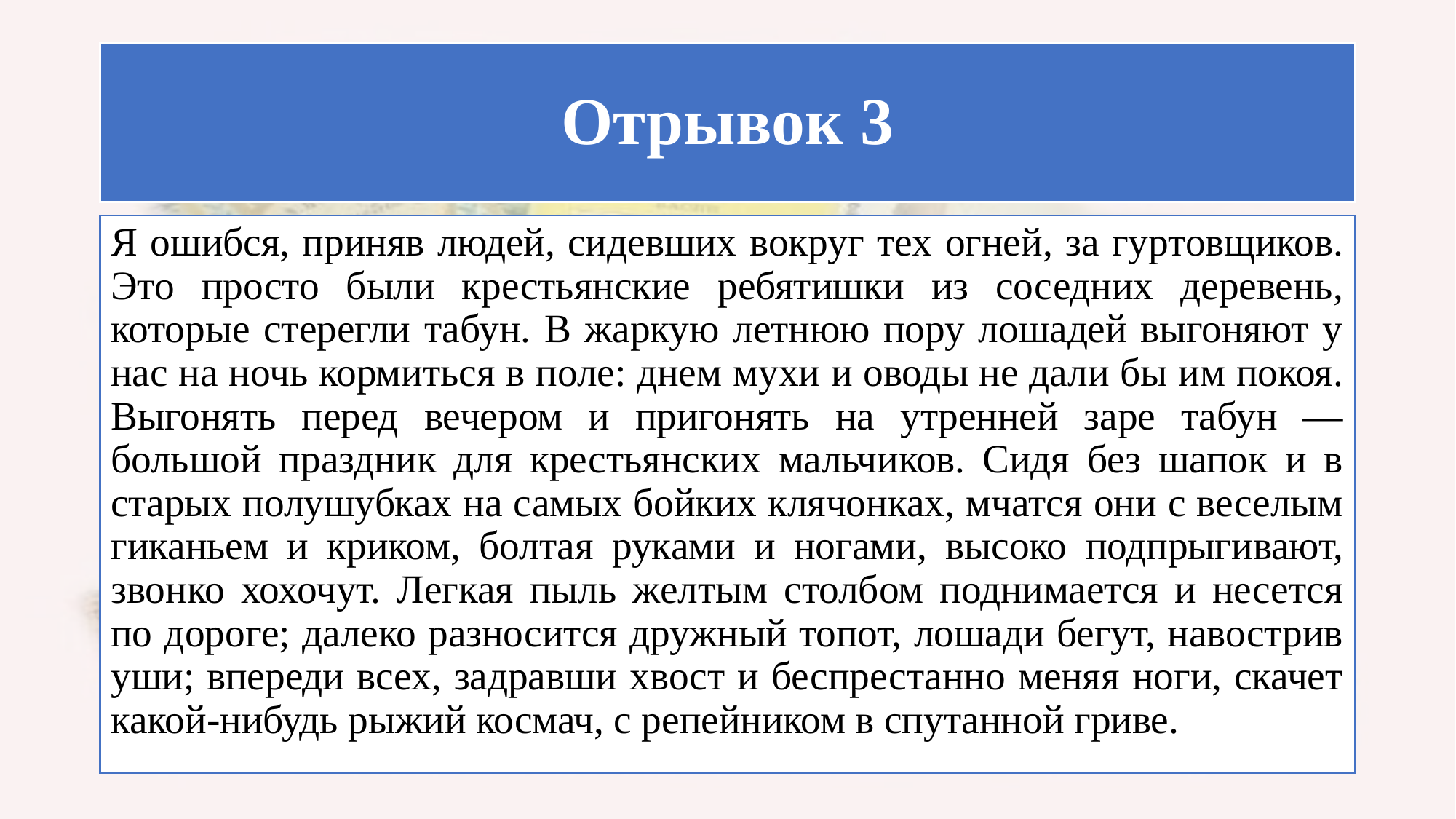

# Отрывок 3
Я ошибся, приняв людей, сидевших вокруг тех огней, за гуртовщиков. Это просто были крестьянские ребятишки из соседних деревень, которые стерегли табун. В жаркую летнюю пору лошадей выгоняют у нас на ночь кормиться в поле: днем мухи и оводы не дали бы им покоя. Выгонять перед вечером и пригонять на утренней заре табун — большой праздник для крестьянских мальчиков. Сидя без шапок и в старых полушубках на самых бойких клячонках, мчатся они с веселым гиканьем и криком, болтая руками и ногами, высоко подпрыгивают, звонко хохочут. Легкая пыль желтым столбом поднимается и несется по дороге; далеко разносится дружный топот, лошади бегут, навострив уши; впереди всех, задравши хвост и беспрестанно меняя ноги, скачет какой-нибудь рыжий космач, с репейником в спутанной гриве.